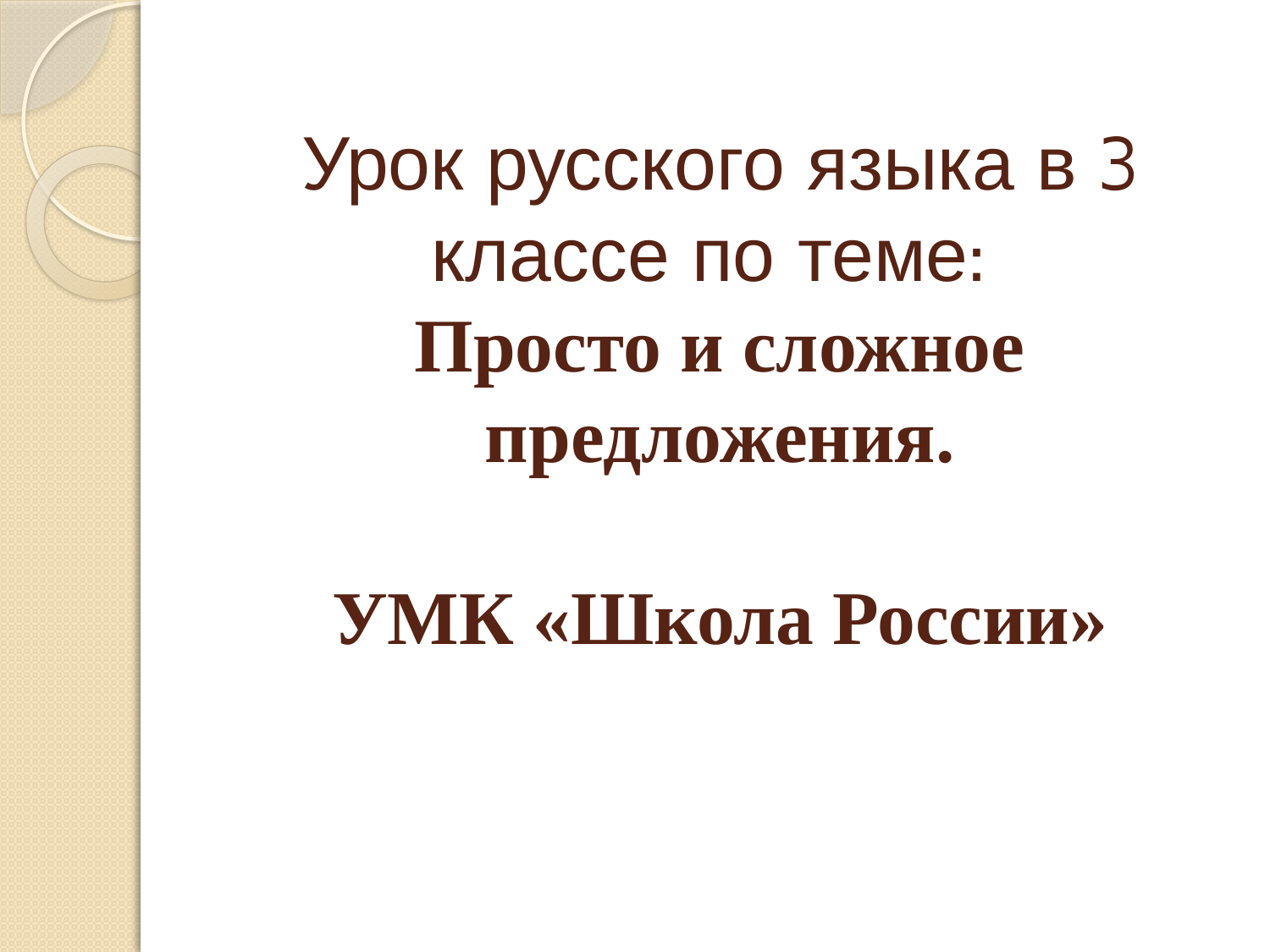

# Урок русского языка в 3 классе по теме: Просто и сложное предложения. УМК «Школа России»